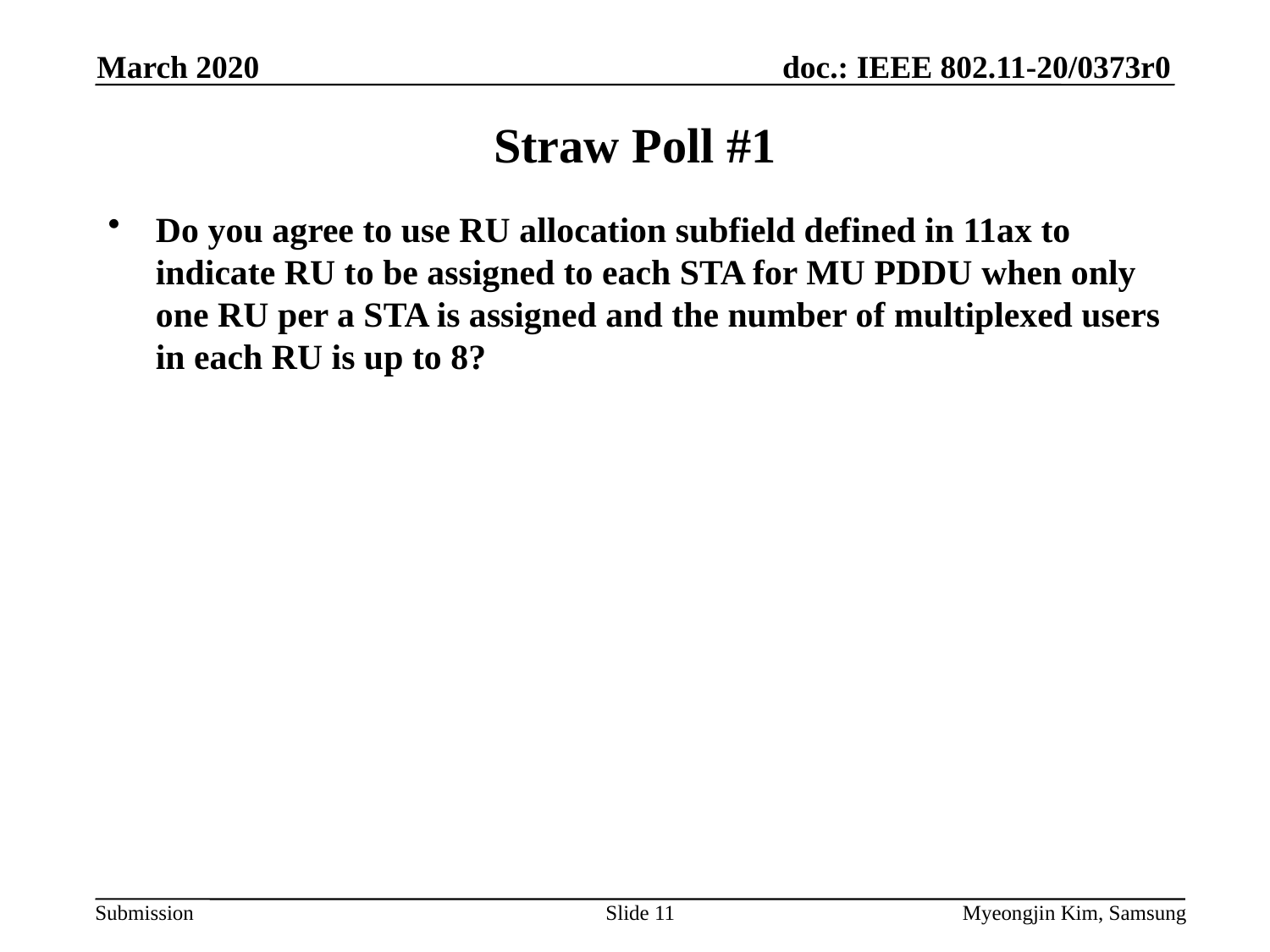

March 2020
# Straw Poll #1
Do you agree to use RU allocation subfield defined in 11ax to indicate RU to be assigned to each STA for MU PDDU when only one RU per a STA is assigned and the number of multiplexed users in each RU is up to 8?

Slide 11
Myeongjin Kim, Samsung